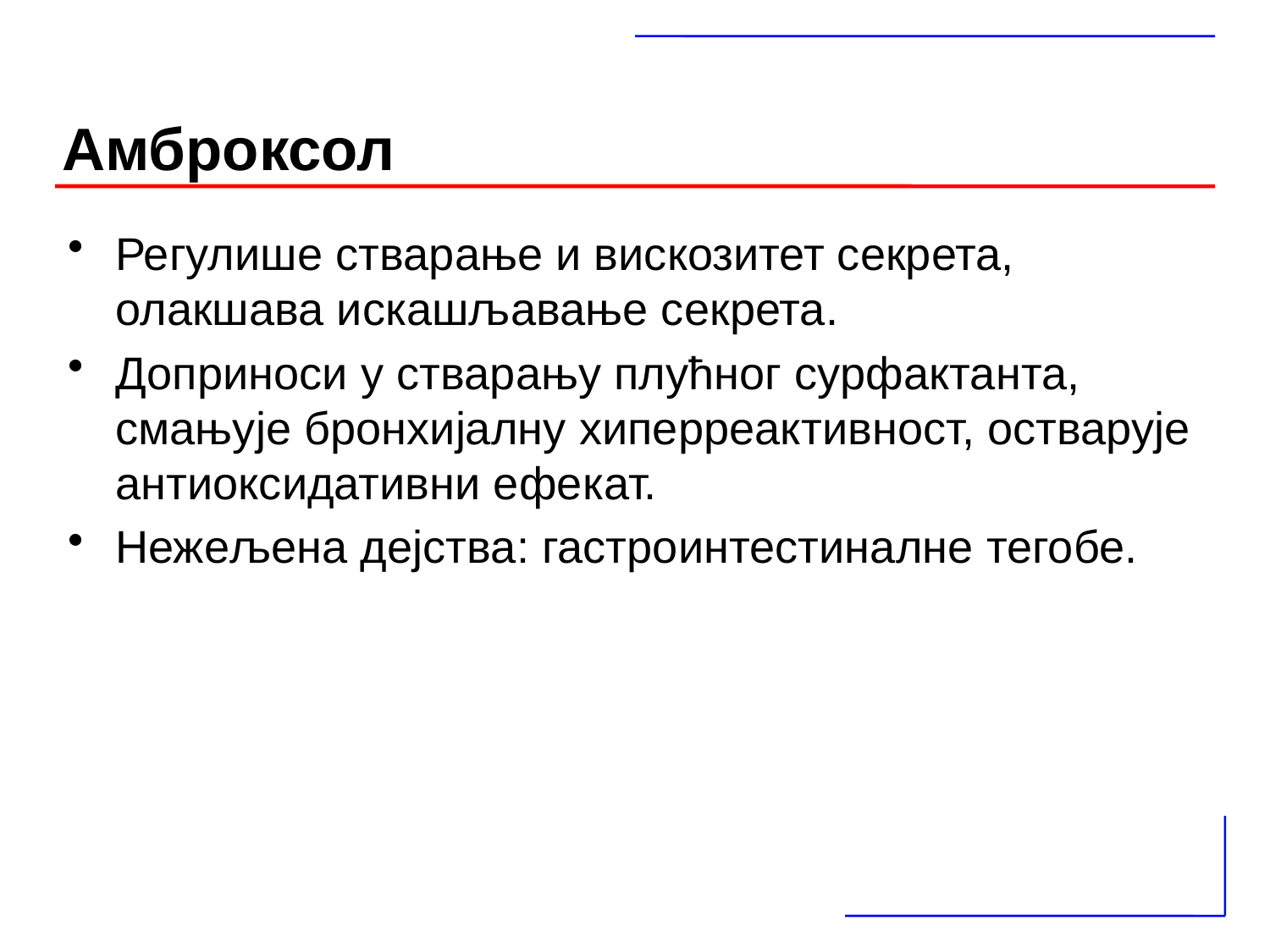

# Амброксол
Регулише стварање и вискозитет секрета, олакшава искашљавање секрета.
Доприноси у стварању плућног сурфактанта, смањује бронхијалну хиперреактивност, остварује антиоксидативни ефекат.
Нежељена дејства: гастроинтестиналне тегобе.